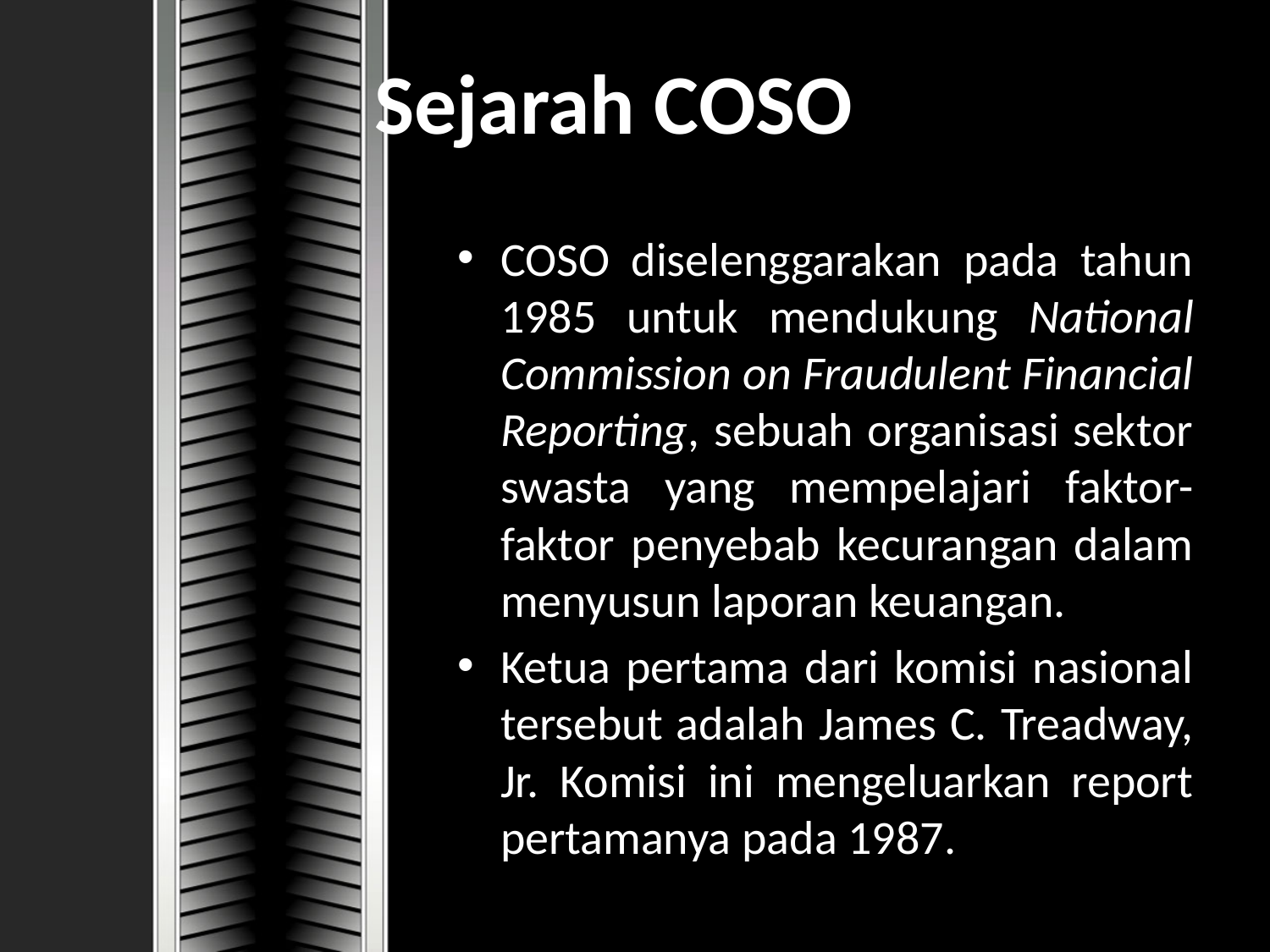

# Sejarah COSO
COSO diselenggarakan pada tahun 1985 untuk mendukung National Commission on Fraudulent Financial Reporting, sebuah organisasi sektor swasta yang mempelajari faktor-faktor penyebab kecurangan dalam menyusun laporan keuangan.
Ketua pertama dari komisi nasional tersebut adalah James C. Treadway, Jr. Komisi ini mengeluarkan report pertamanya pada 1987.